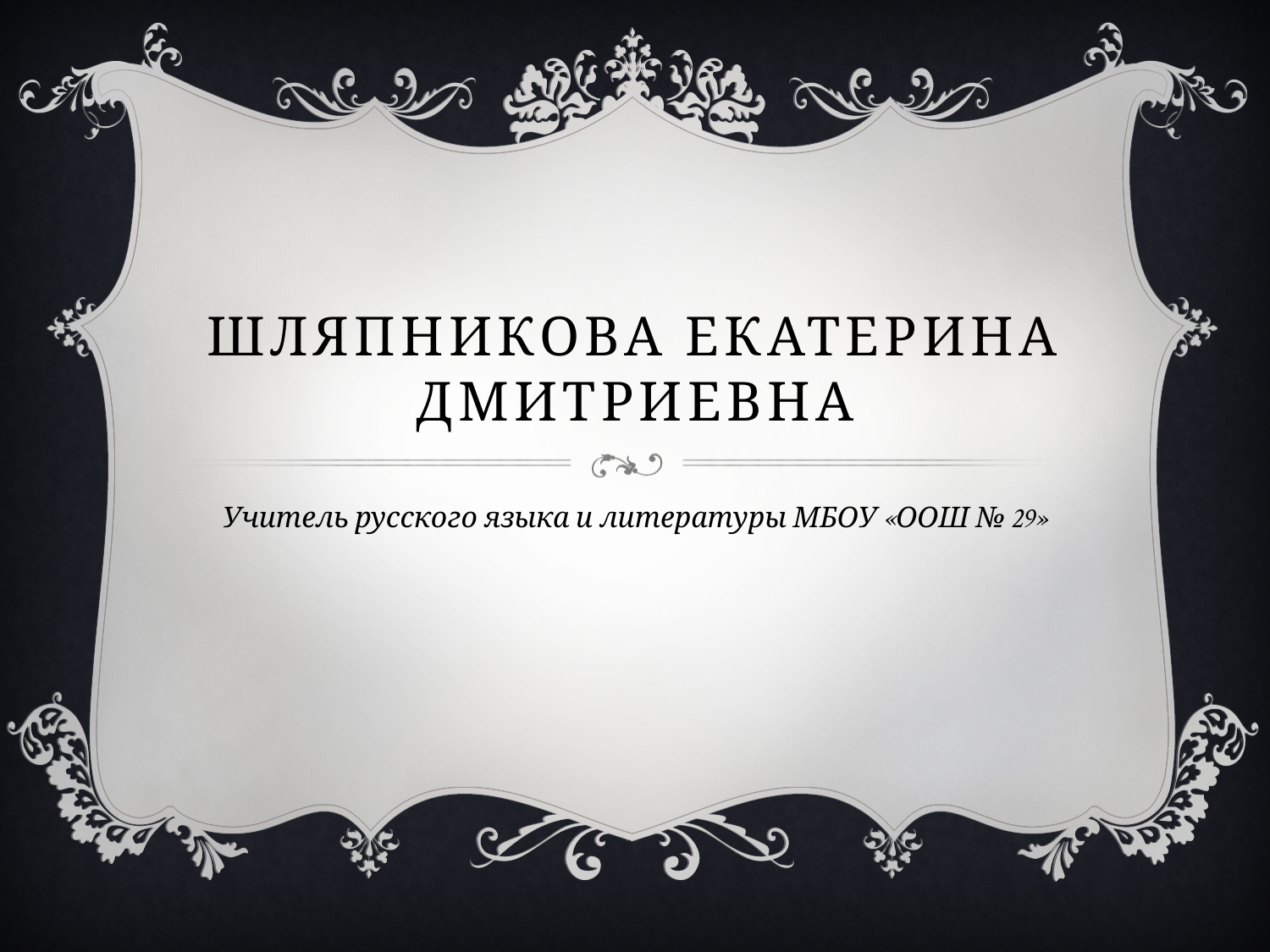

# Шляпникова Екатерина Дмитриевна
Учитель русского языка и литературы МБОУ «ООШ № 29»